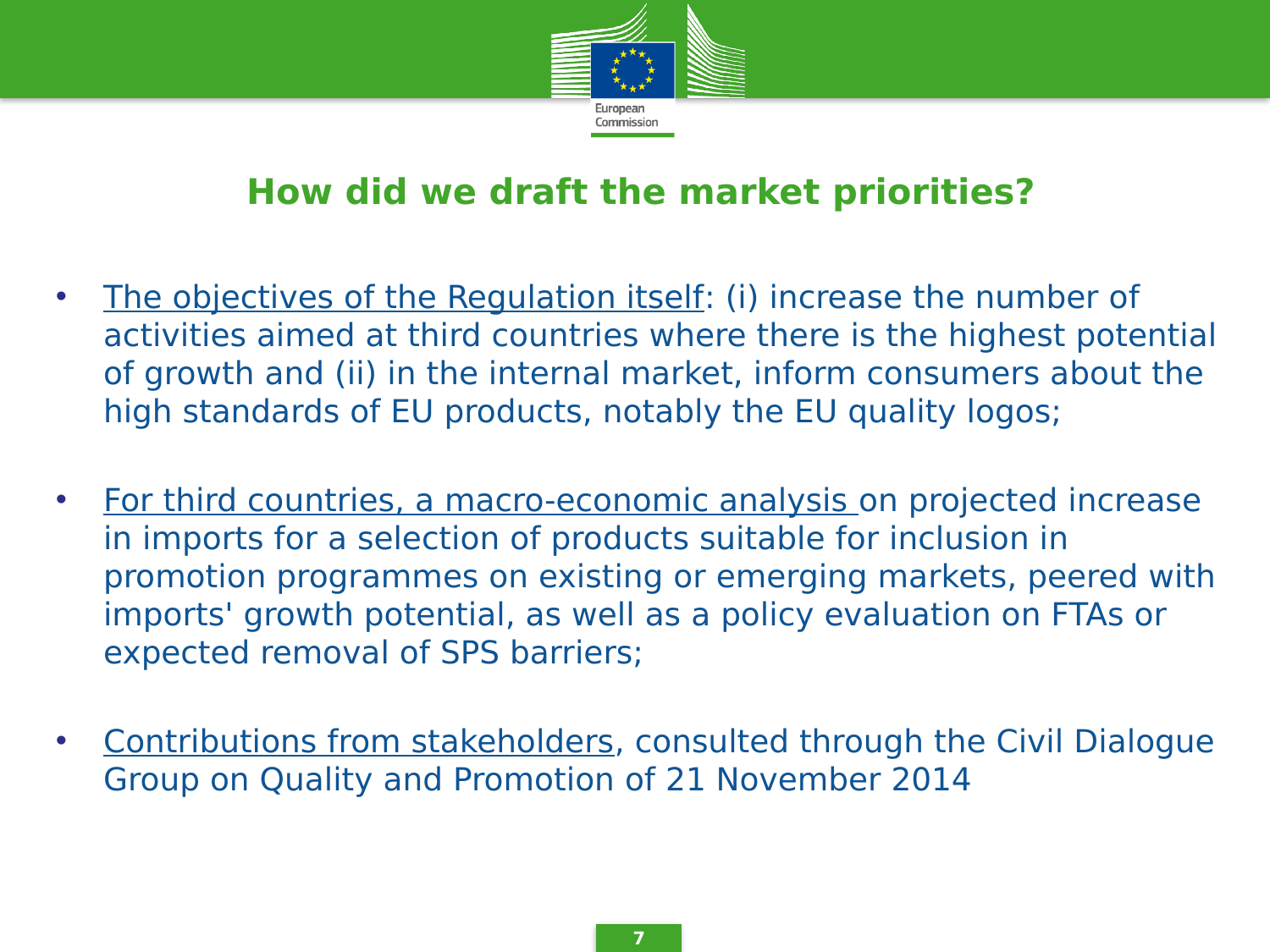

# How did we draft the market priorities?

The objectives of the Regulation itself: (i) increase the number of activities aimed at third countries where there is the highest potential of growth and (ii) in the internal market, inform consumers about the high standards of EU products, notably the EU quality logos;

For third countries, a macro-economic analysis on projected increase in imports for a selection of products suitable for inclusion in promotion programmes on existing or emerging markets, peered with imports' growth potential, as well as a policy evaluation on FTAs or expected removal of SPS barriers;

Contributions from stakeholders, consulted through the Civil Dialogue Group on Quality and Promotion of 21 November 2014

7